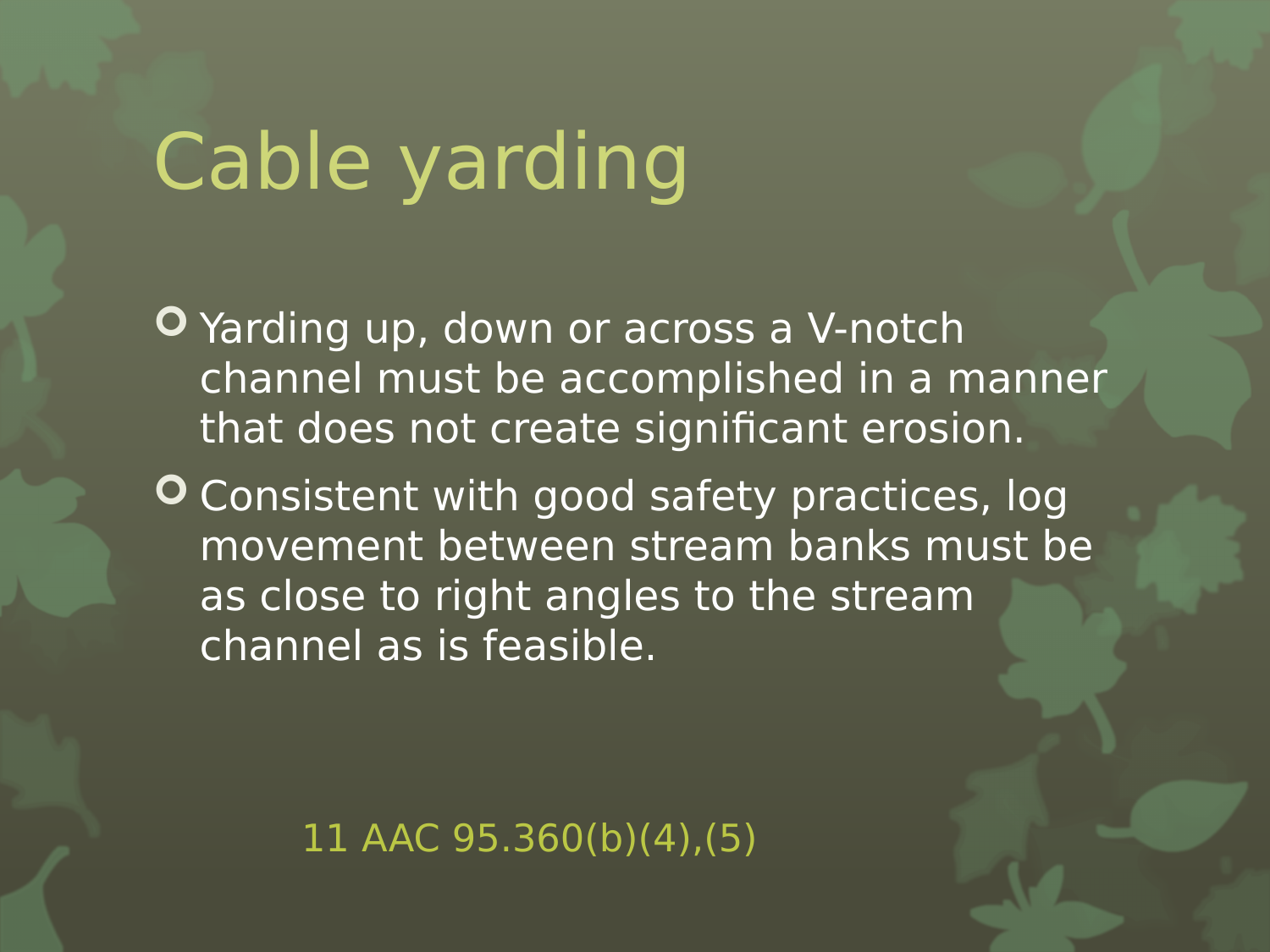

# Cable yarding
Yarding up, down or across a V-notch channel must be accomplished in a manner that does not create significant erosion.
Consistent with good safety practices, log movement between stream banks must be as close to right angles to the stream channel as is feasible.

							  11 AAC 95.360(b)(4),(5)